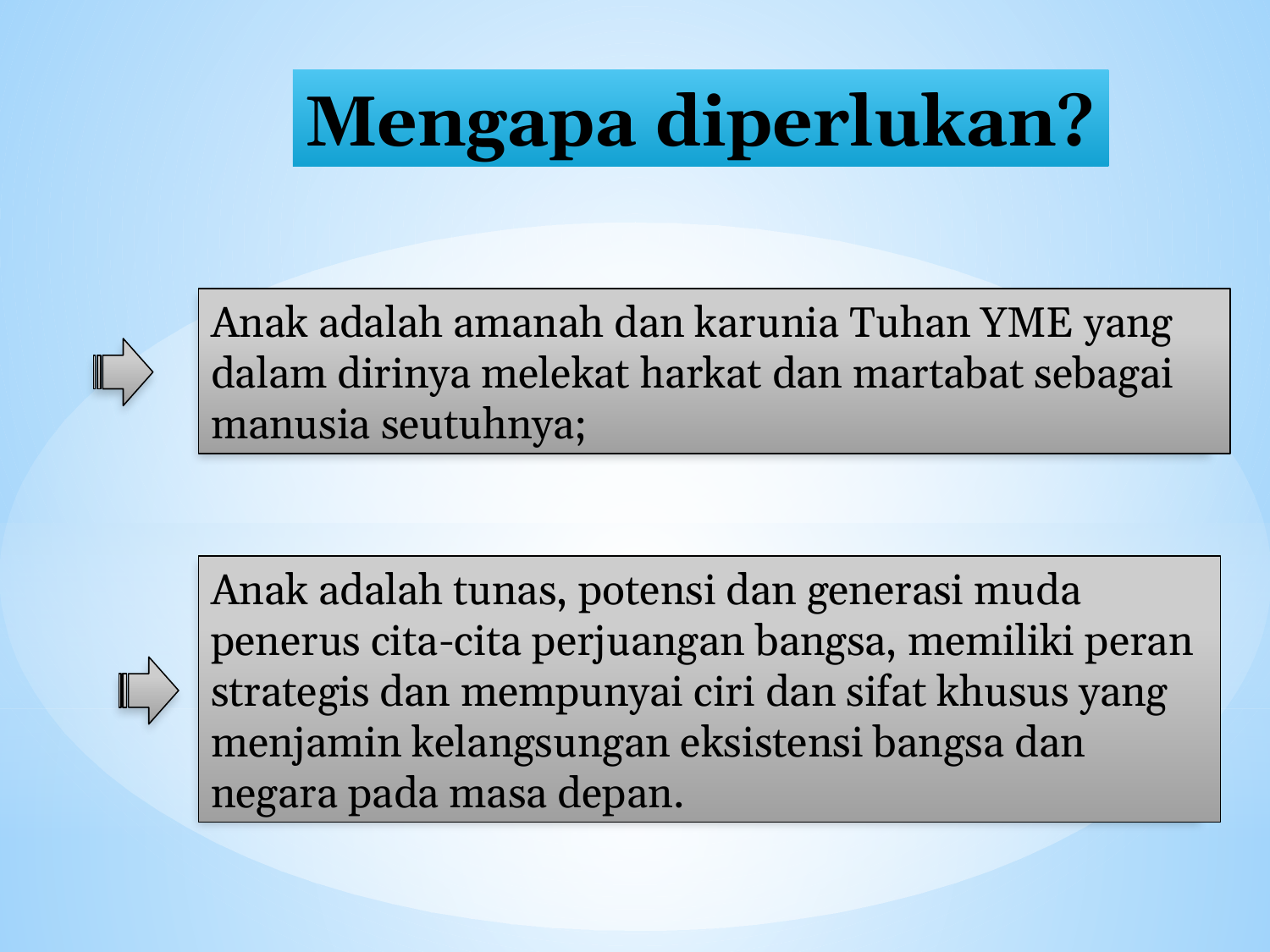

Mengapa diperlukan?
Anak adalah amanah dan karunia Tuhan YME yang dalam dirinya melekat harkat dan martabat sebagai manusia seutuhnya;

Anak adalah tunas, potensi dan generasi muda penerus cita-cita perjuangan bangsa, memiliki peran strategis dan mempunyai ciri dan sifat khusus yang menjamin kelangsungan eksistensi bangsa dan negara pada masa depan.